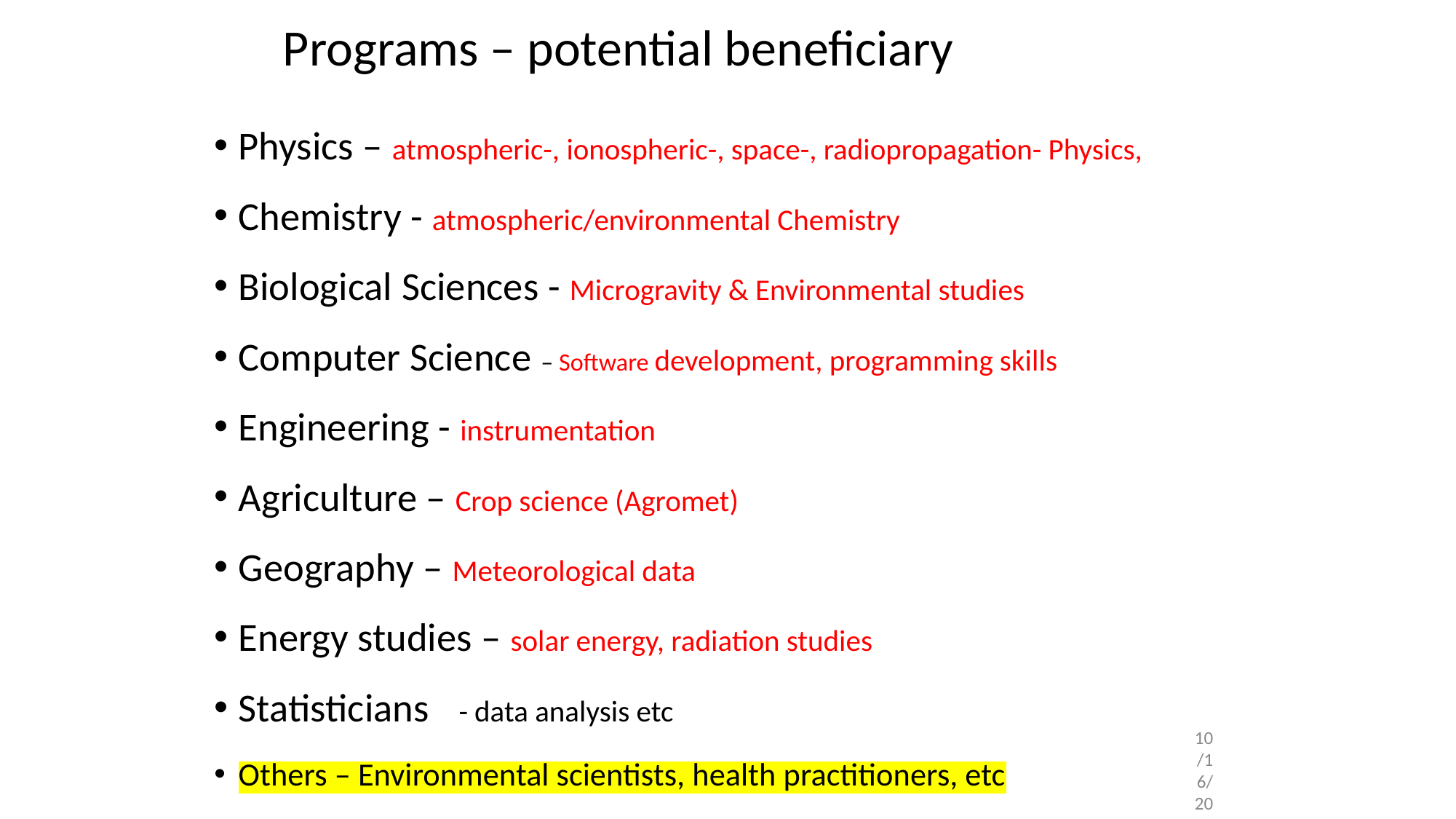

# Programs – potential beneficiary
Physics – atmospheric-, ionospheric-, space-, radiopropagation- Physics,
Chemistry - atmospheric/environmental Chemistry
Biological Sciences - Microgravity & Environmental studies
Computer Science – Software development, programming skills
Engineering - instrumentation
Agriculture – Crop science (Agromet)
Geography – Meteorological data
Energy studies – solar energy, radiation studies
Statisticians    - data analysis etc
Others – Environmental scientists, health practitioners, etc
www.carnasrda.com
10/16/2022